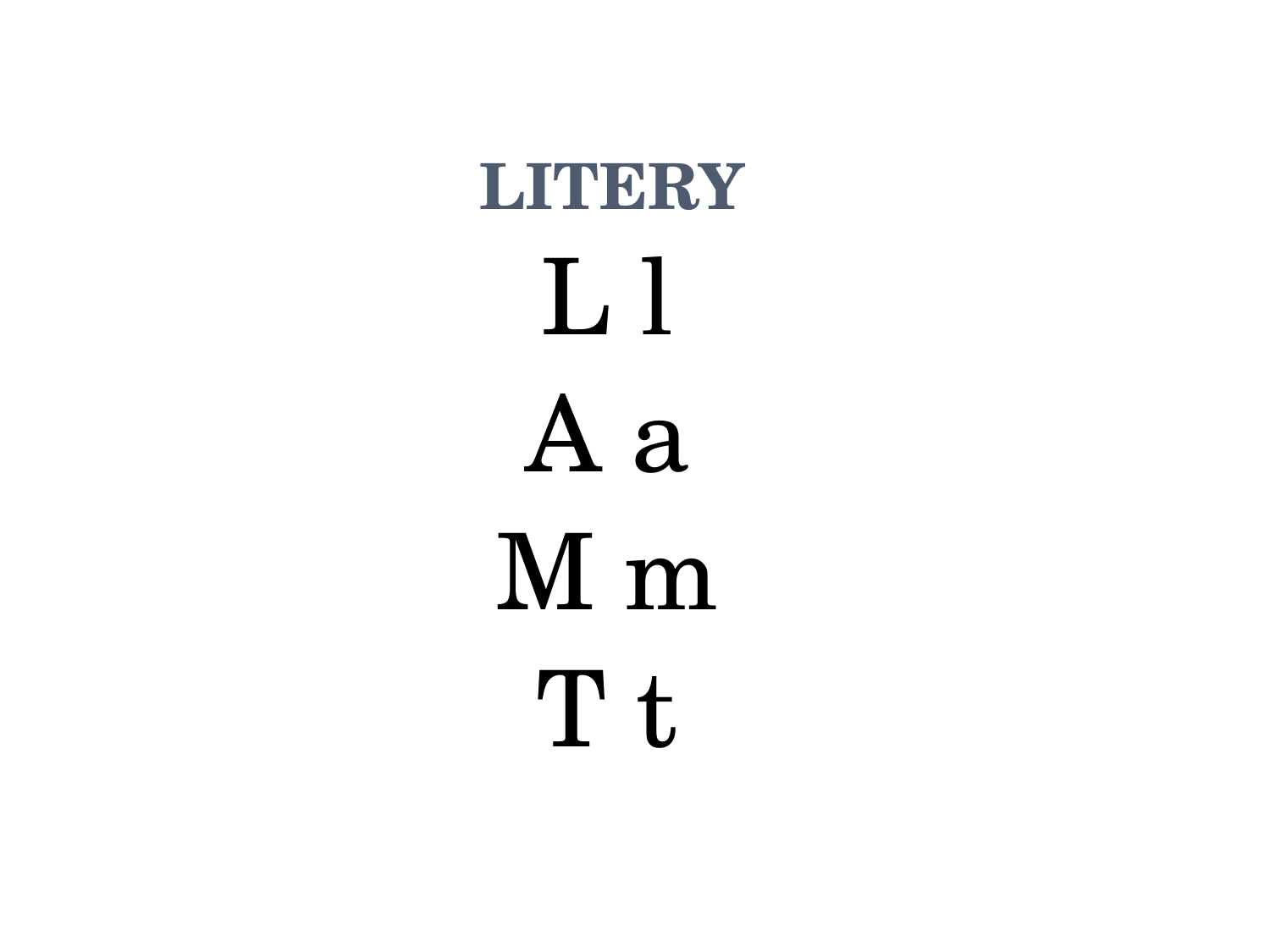

# LITERY
L l
A a
M m
T t